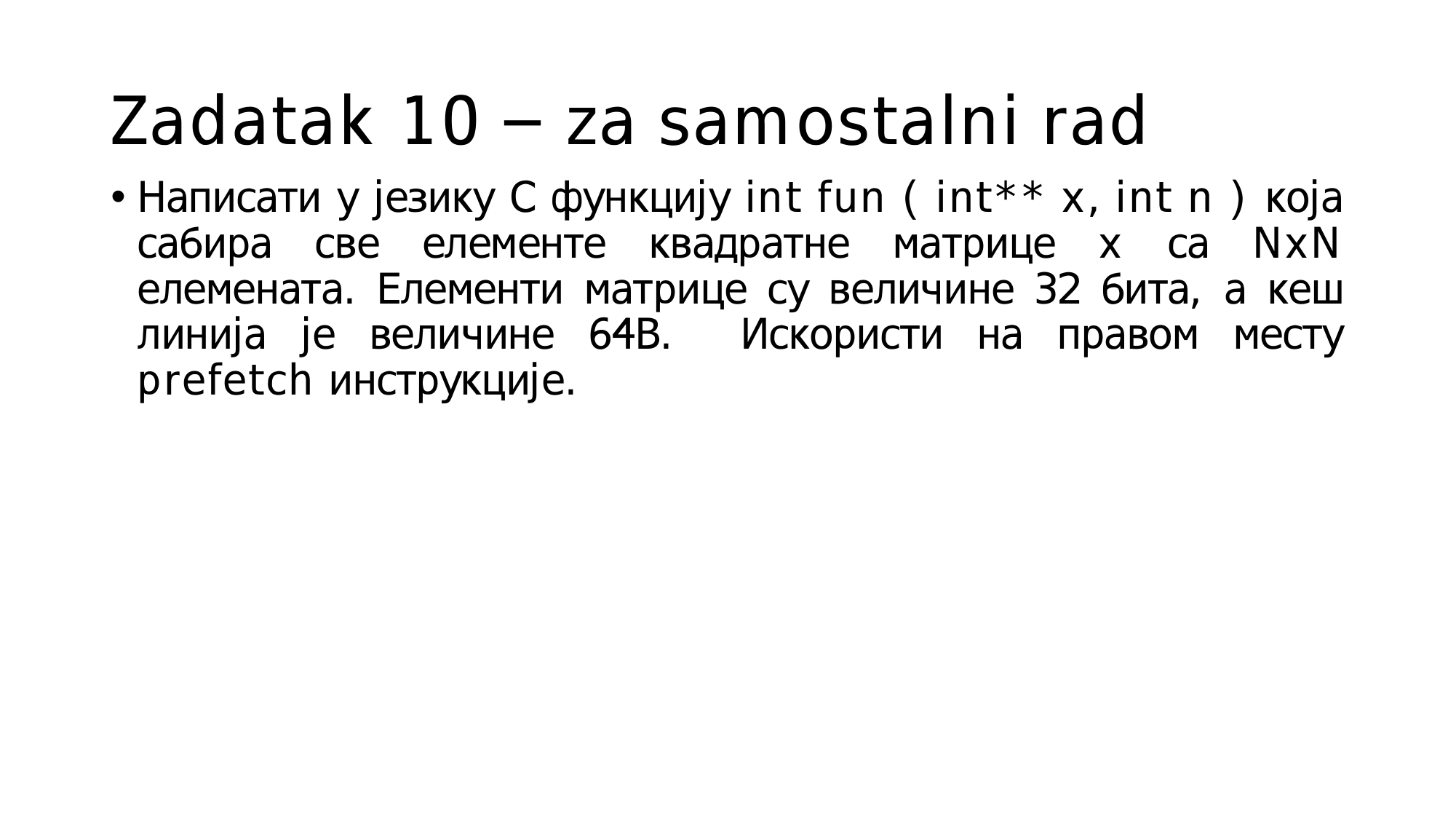

# Zadatak 10 – za samostalni rad
Написати у језику C функцију int fun ( int** x, int n ) која сабира све елементе квадратне матрице x са NxN елемената. Елементи матрице су величине 32 бита, a кеш линија је величине 64B.  Искористи на правом месту prefetch инструкције.